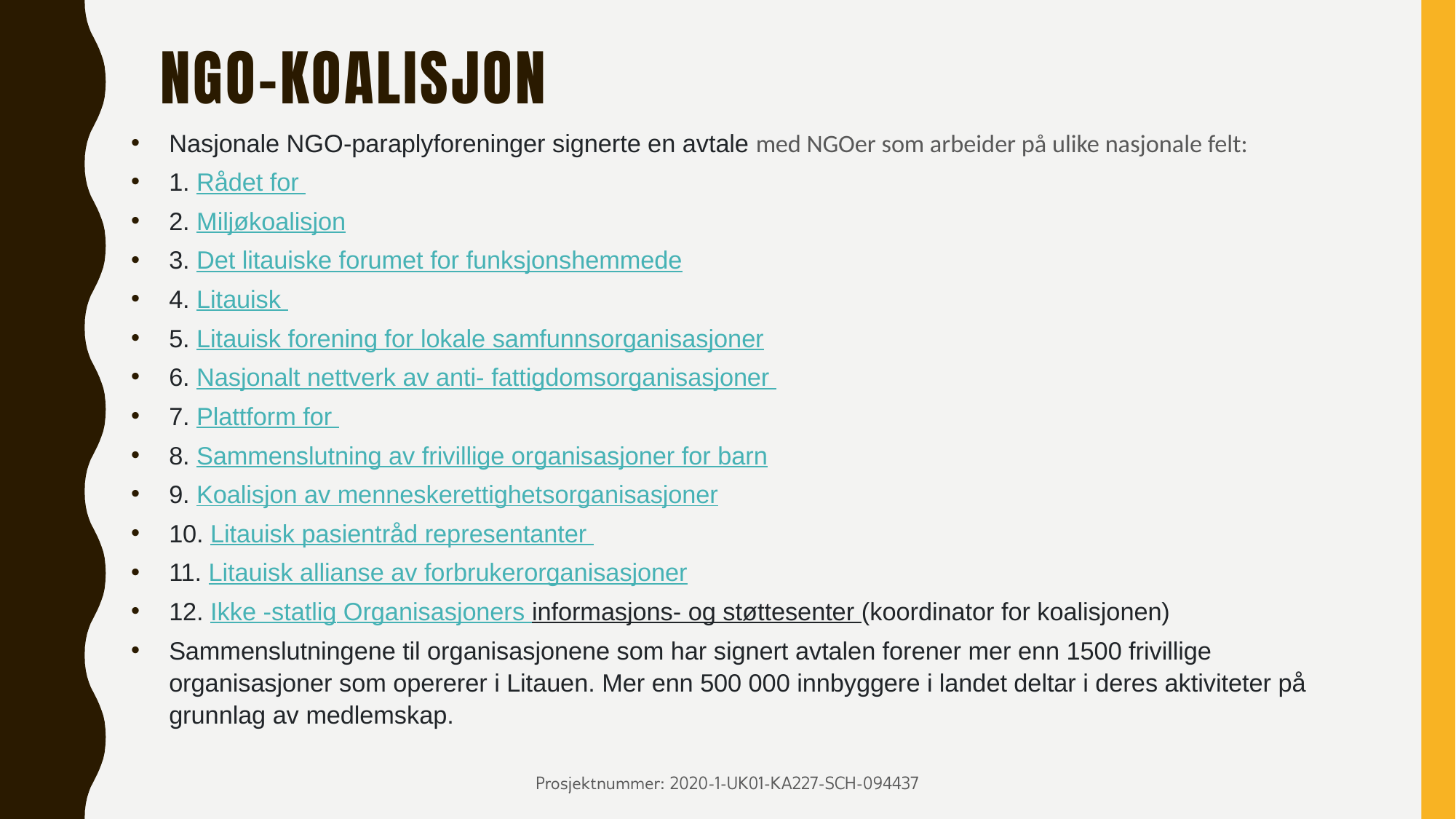

# NGO-KOALISJON
Nasjonale NGO-paraplyforeninger signerte en avtale med NGOer som arbeider på ulike nasjonale felt:
1. Rådet for
2. Miljøkoalisjon
3. Det litauiske forumet for funksjonshemmede
4. Litauisk
5. Litauisk forening for lokale samfunnsorganisasjoner
6. Nasjonalt nettverk av anti- fattigdomsorganisasjoner
7. Plattform for
8. Sammenslutning av frivillige organisasjoner for barn
9. Koalisjon av menneskerettighetsorganisasjoner
10. Litauisk pasientråd representanter
11. Litauisk allianse av forbrukerorganisasjoner
12. Ikke -statlig Organisasjoners informasjons- og støttesenter (koordinator for koalisjonen)
Sammenslutningene til organisasjonene som har signert avtalen forener mer enn 1500 frivillige organisasjoner som opererer i Litauen. Mer enn 500 000 innbyggere i landet deltar i deres aktiviteter på grunnlag av medlemskap.

Prosjektnummer: 2020-1-UK01-KA227-SCH-094437